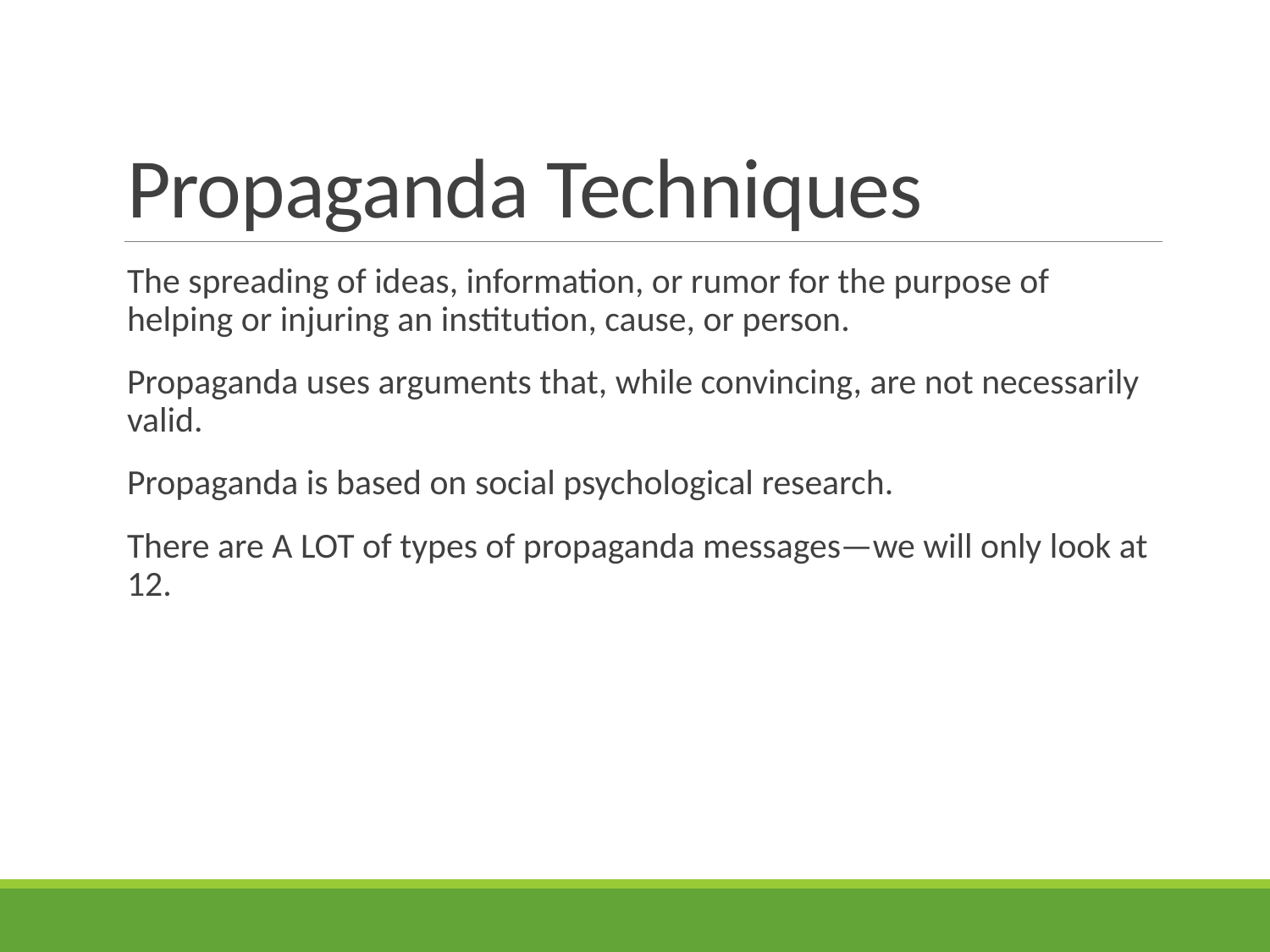

# Propaganda Techniques
The spreading of ideas, information, or rumor for the purpose of helping or injuring an institution, cause, or person.
Propaganda uses arguments that, while convincing, are not necessarily valid.
Propaganda is based on social psychological research.
There are A LOT of types of propaganda messages—we will only look at 12.